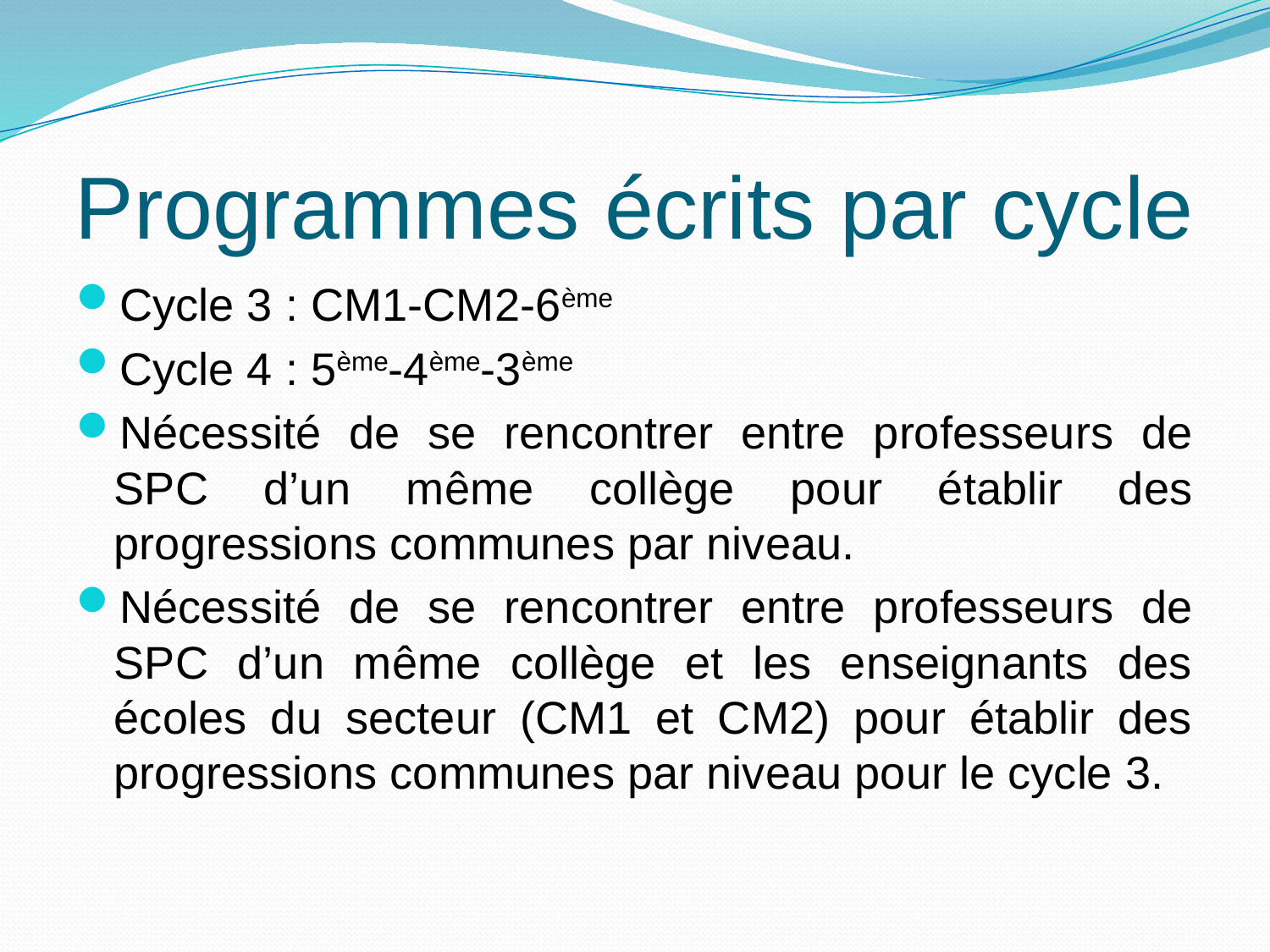

# Programmes écrits par cycle
Cycle 3 : CM1-CM2-6ème
Cycle 4 : 5ème-4ème-3ème
Nécessité de se rencontrer entre professeurs de SPC d’un même collège pour établir des progressions communes par niveau.
Nécessité de se rencontrer entre professeurs de SPC d’un même collège et les enseignants des écoles du secteur (CM1 et CM2) pour établir des progressions communes par niveau pour le cycle 3.